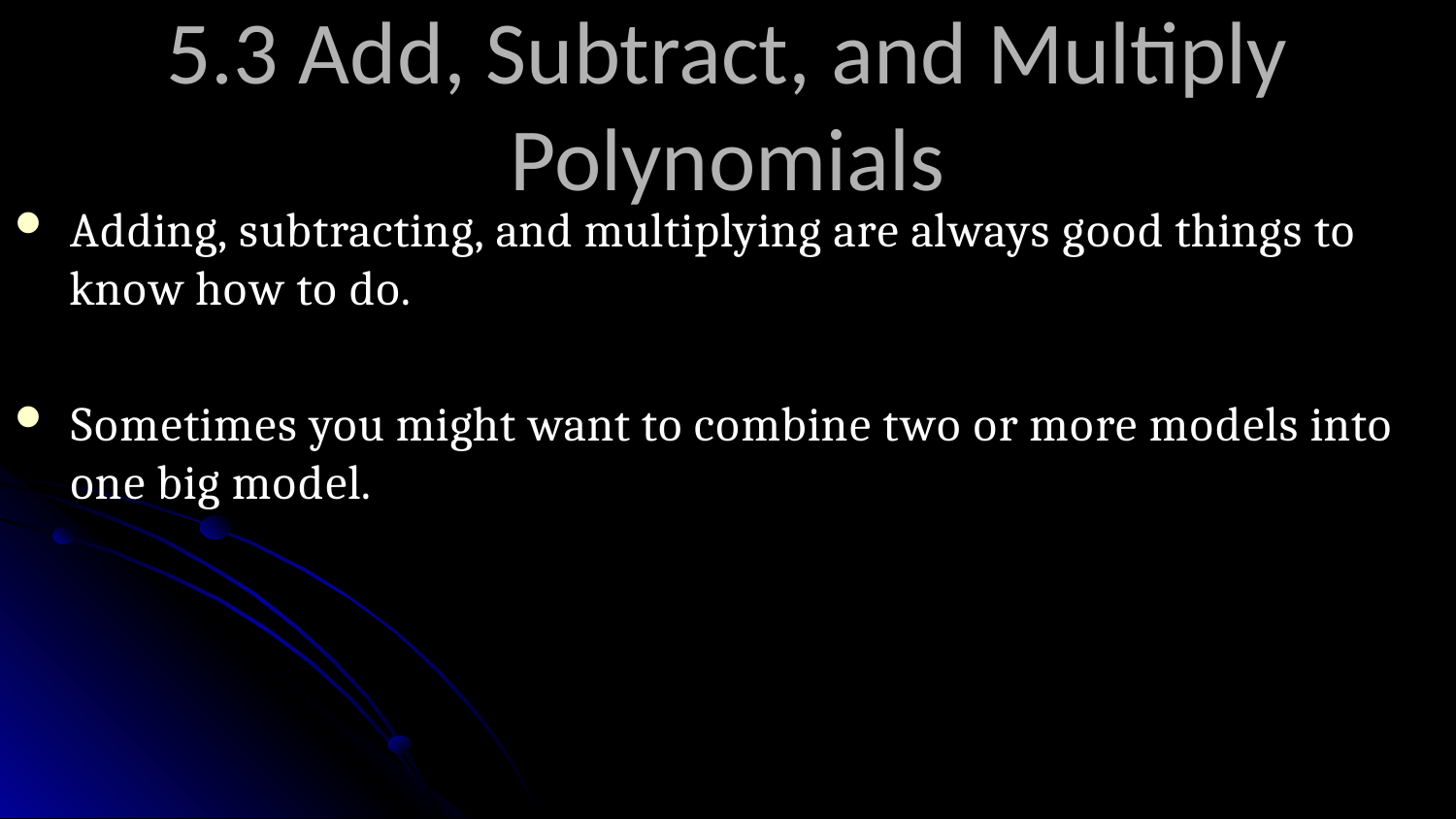

# 5.3 Add, Subtract, and Multiply Polynomials
Adding, subtracting, and multiplying are always good things to know how to do.

Sometimes you might want to combine two or more models into one big model.